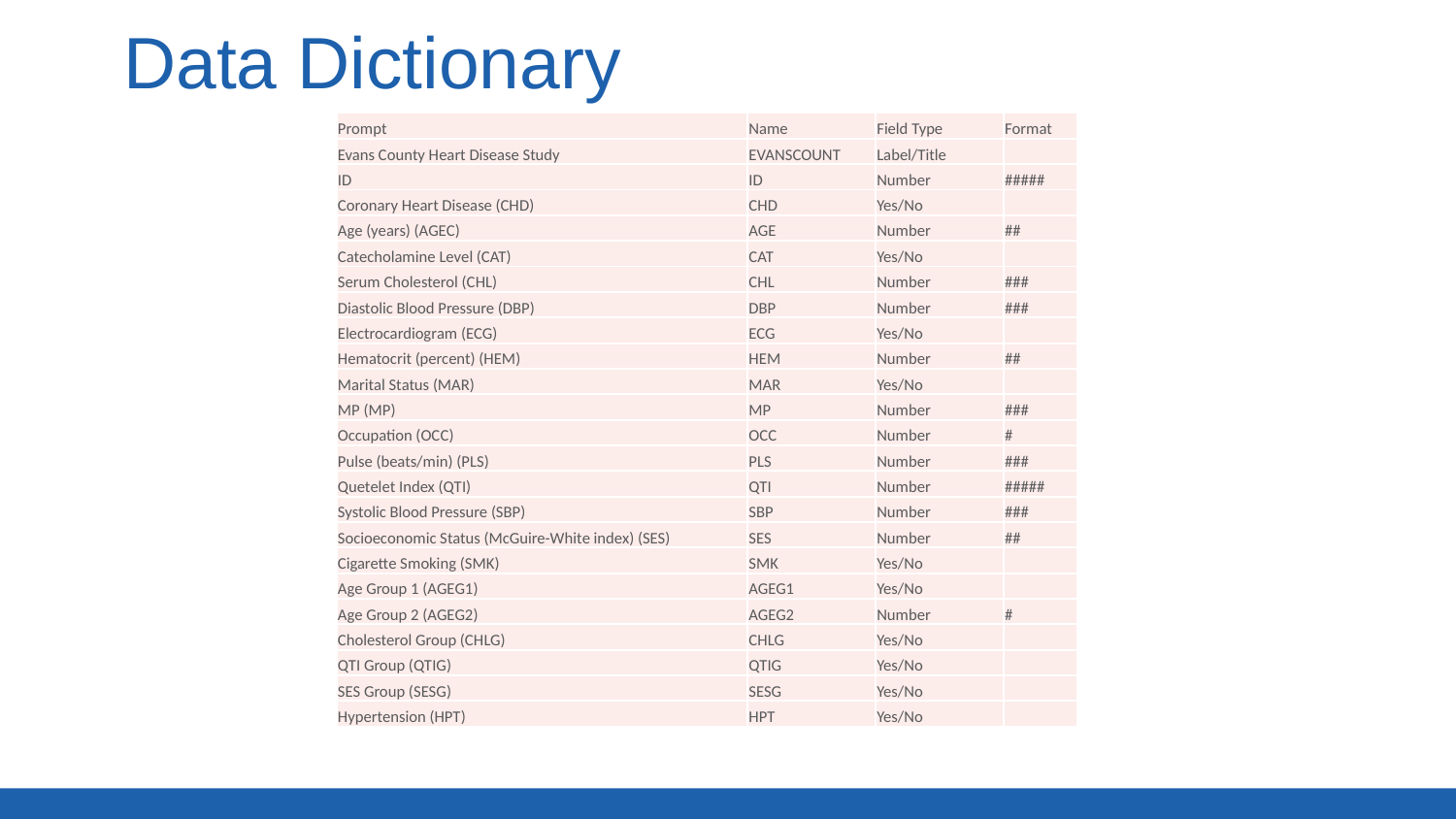

Data Dictionary
| Prompt | Name | Field Type | Format |
| --- | --- | --- | --- |
| Evans County Heart Disease Study | EVANSCOUNT | Label/Title |  |
| ID | ID | Number | ##### |
| Coronary Heart Disease (CHD) | CHD | Yes/No |  |
| Age (years) (AGEC) | AGE | Number | ## |
| Catecholamine Level (CAT) | CAT | Yes/No |  |
| Serum Cholesterol (CHL) | CHL | Number | ### |
| Diastolic Blood Pressure (DBP) | DBP | Number | ### |
| Electrocardiogram (ECG) | ECG | Yes/No |  |
| Hematocrit (percent) (HEM) | HEM | Number | ## |
| Marital Status (MAR) | MAR | Yes/No |  |
| MP (MP) | MP | Number | ### |
| Occupation (OCC) | OCC | Number | # |
| Pulse (beats/min) (PLS) | PLS | Number | ### |
| Quetelet Index (QTI) | QTI | Number | ##### |
| Systolic Blood Pressure (SBP) | SBP | Number | ### |
| Socioeconomic Status (McGuire-White index) (SES) | SES | Number | ## |
| Cigarette Smoking (SMK) | SMK | Yes/No |  |
| Age Group 1 (AGEG1) | AGEG1 | Yes/No |  |
| Age Group 2 (AGEG2) | AGEG2 | Number | # |
| Cholesterol Group (CHLG) | CHLG | Yes/No |  |
| QTI Group (QTIG) | QTIG | Yes/No |  |
| SES Group (SESG) | SESG | Yes/No |  |
| Hypertension (HPT) | HPT | Yes/No |  |